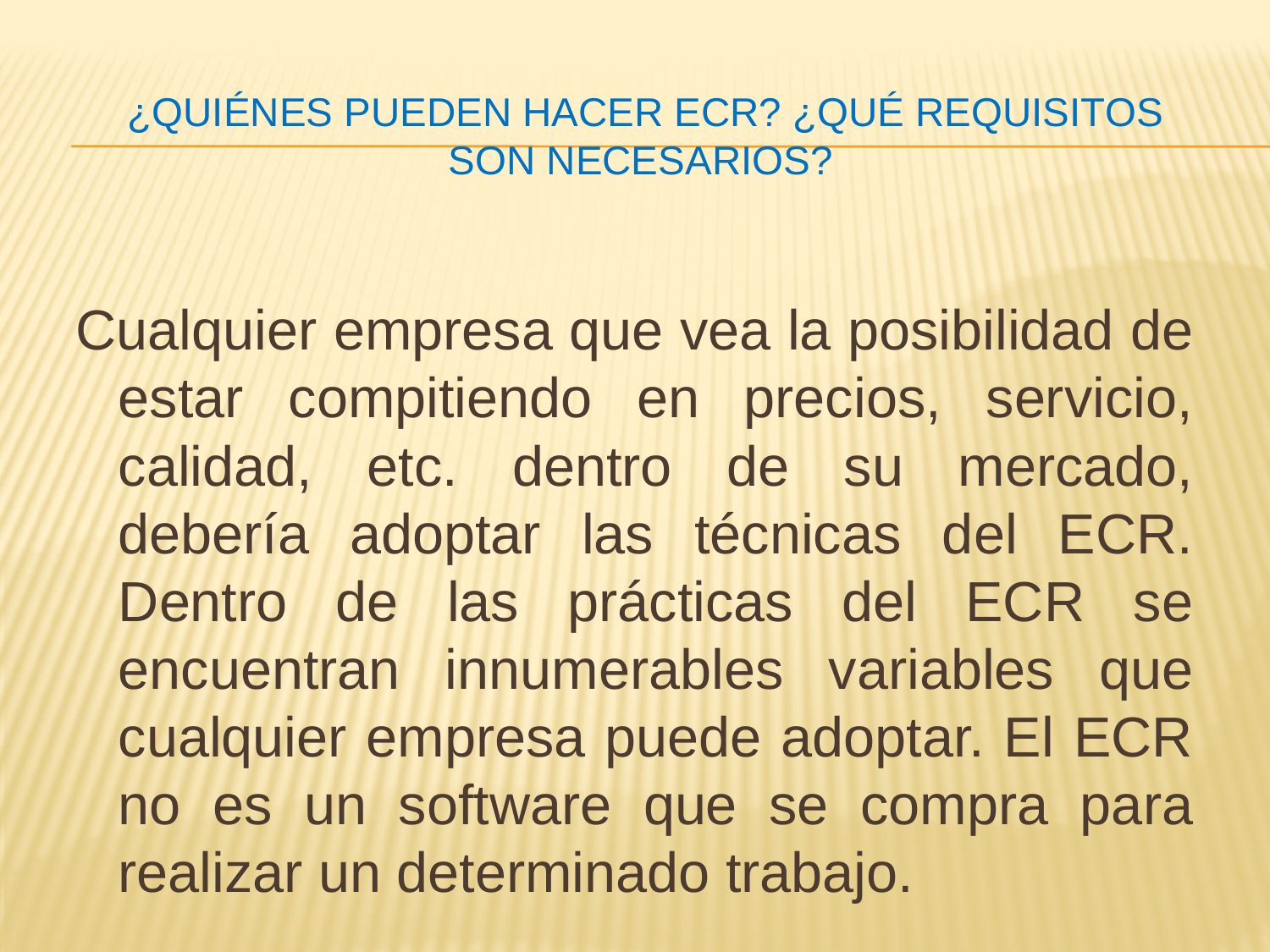

# ¿Quiénes pueden hacer ECR? ¿Qué requisitos son necesarios?
Cualquier empresa que vea la posibilidad de estar compitiendo en precios, servicio, calidad, etc. dentro de su mercado, debería adoptar las técnicas del ECR. Dentro de las prácticas del ECR se encuentran innumerables variables que cualquier empresa puede adoptar. El ECR no es un software que se compra para realizar un determinado trabajo.